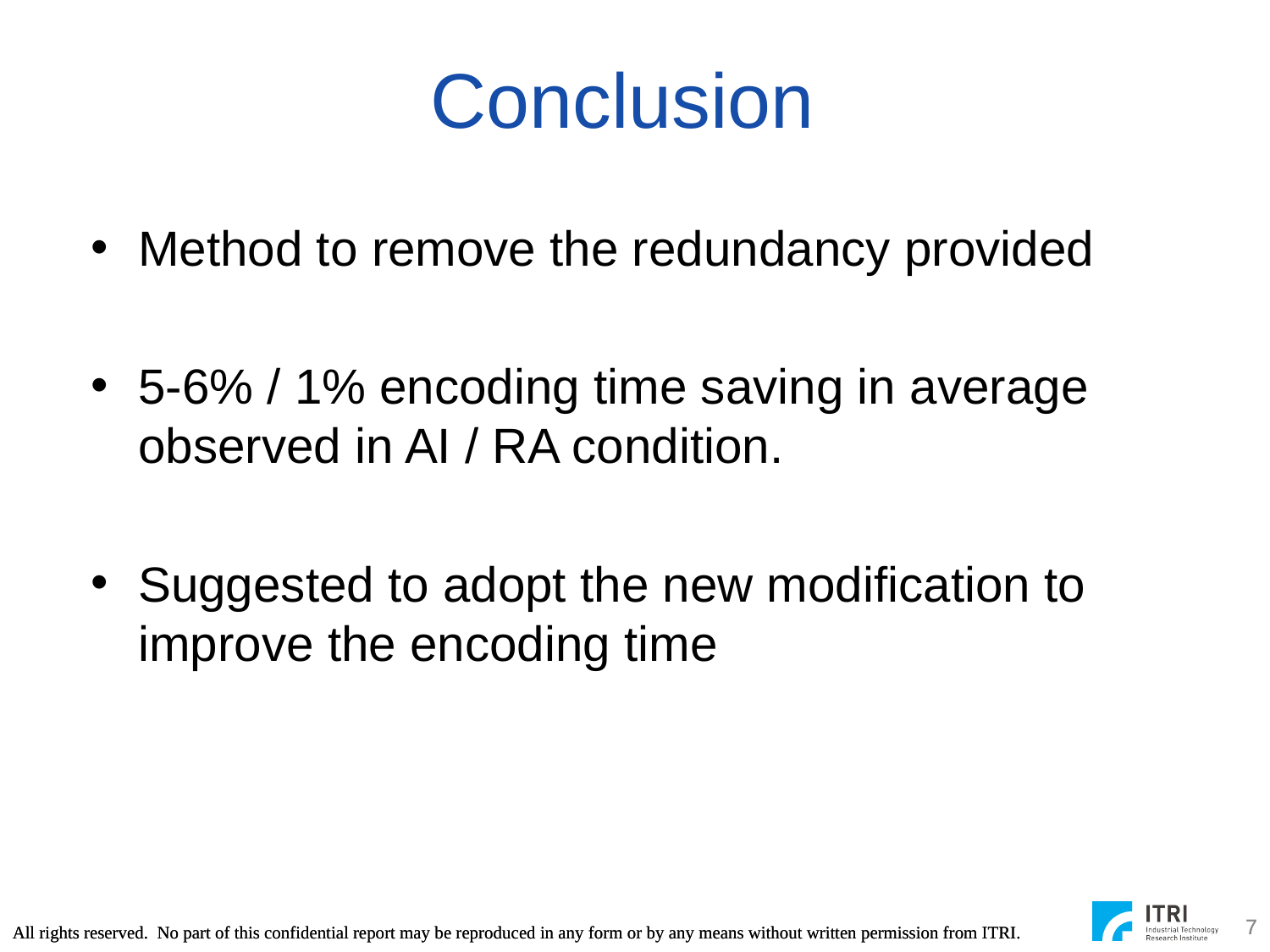

# Conclusion
Method to remove the redundancy provided

5-6% / 1% encoding time saving in average observed in AI / RA condition.

Suggested to adopt the new modification to improve the encoding time
7